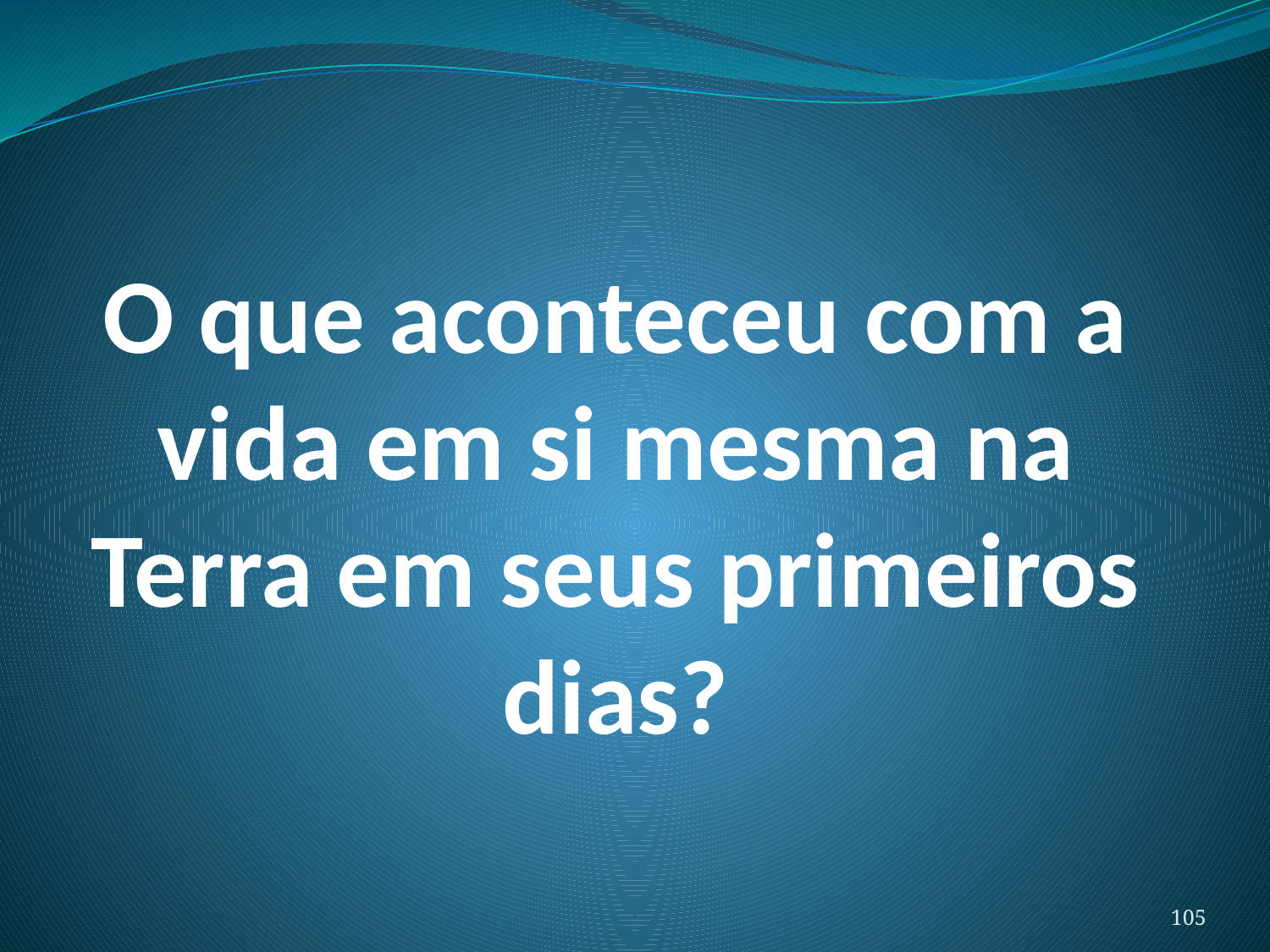

# O que aconteceu com a vida em si mesma na Terra em seus primeiros dias?
105